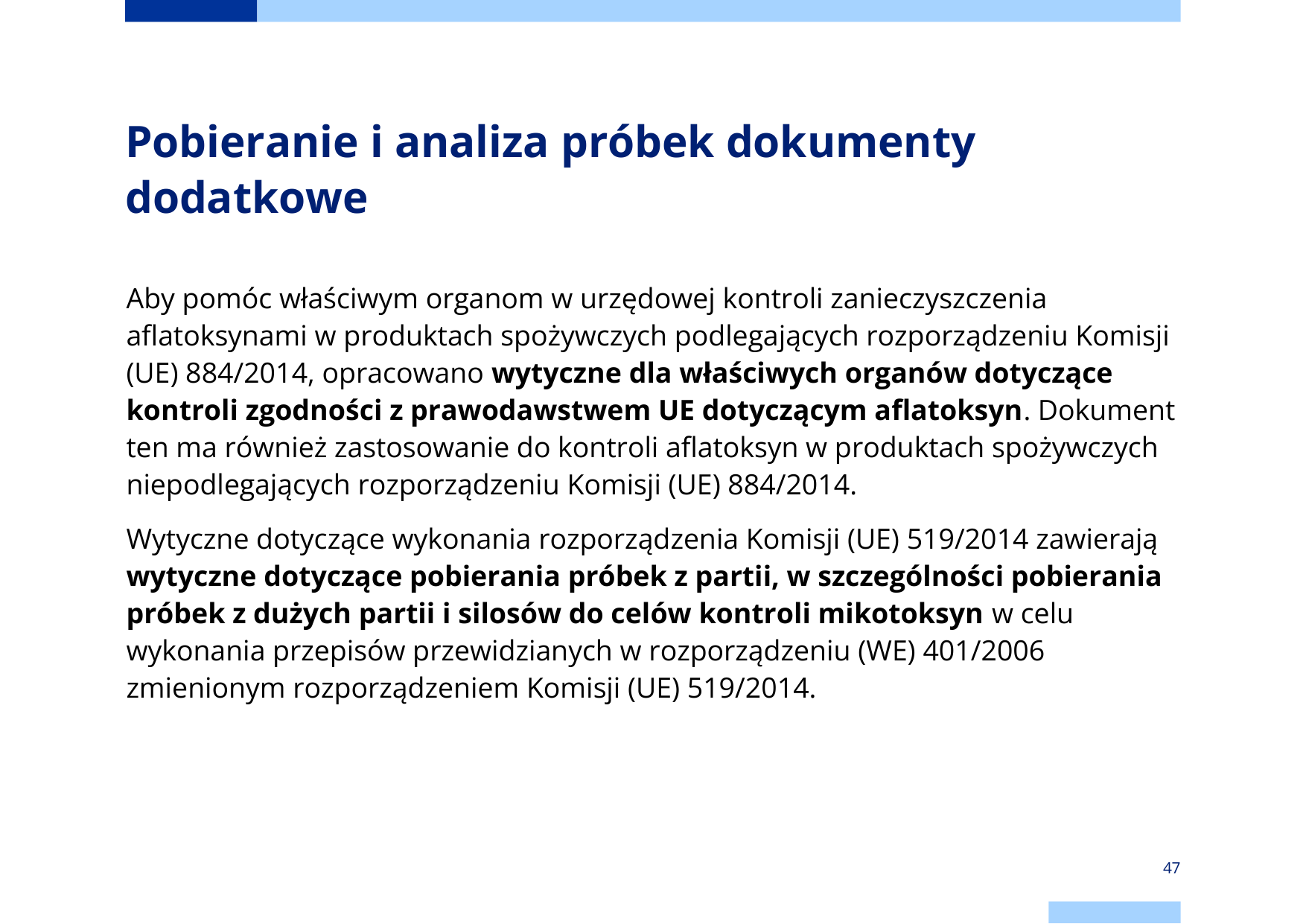

# Pobieranie i analiza próbek dokumenty dodatkowe
Aby pomóc właściwym organom w urzędowej kontroli zanieczyszczenia aflatoksynami w produktach spożywczych podlegających rozporządzeniu Komisji (UE) 884/2014, opracowano wytyczne dla właściwych organów dotyczące kontroli zgodności z prawodawstwem UE dotyczącym aflatoksyn. Dokument ten ma również zastosowanie do kontroli aflatoksyn w produktach spożywczych niepodlegających rozporządzeniu Komisji (UE) 884/2014.
Wytyczne dotyczące wykonania rozporządzenia Komisji (UE) 519/2014 zawierają wytyczne dotyczące pobierania próbek z partii, w szczególności pobierania próbek z dużych partii i silosów do celów kontroli mikotoksyn w celu wykonania przepisów przewidzianych w rozporządzeniu (WE) 401/2006 zmienionym rozporządzeniem Komisji (UE) 519/2014.
47